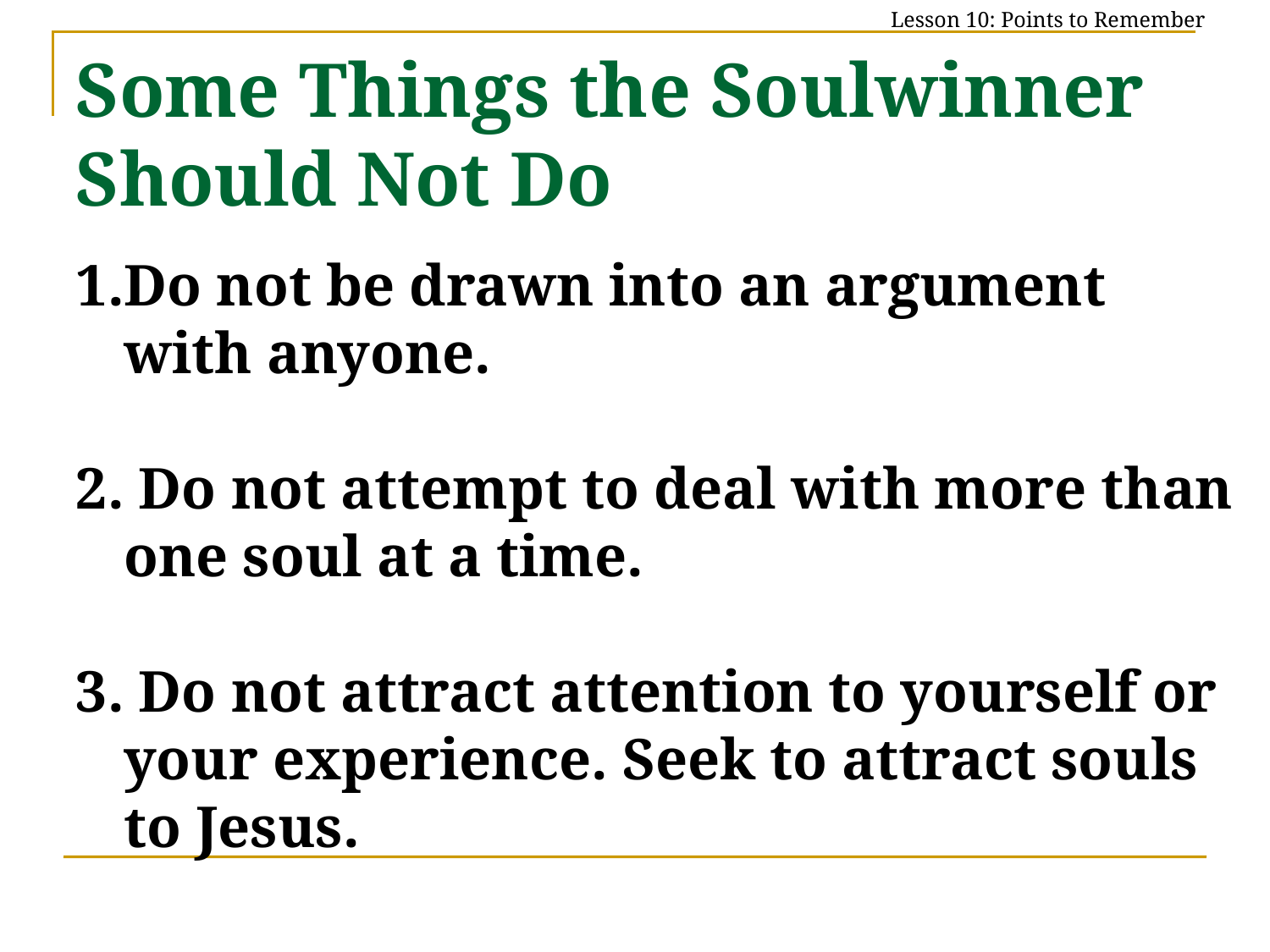

Lesson 10: Points to Remember
Some Things the Soulwinner Should Not Do
Do not be drawn into an argument with anyone.

2. Do not attempt to deal with more than one soul at a time.

3. Do not attract attention to yourself or your experience. Seek to attract souls to Jesus.